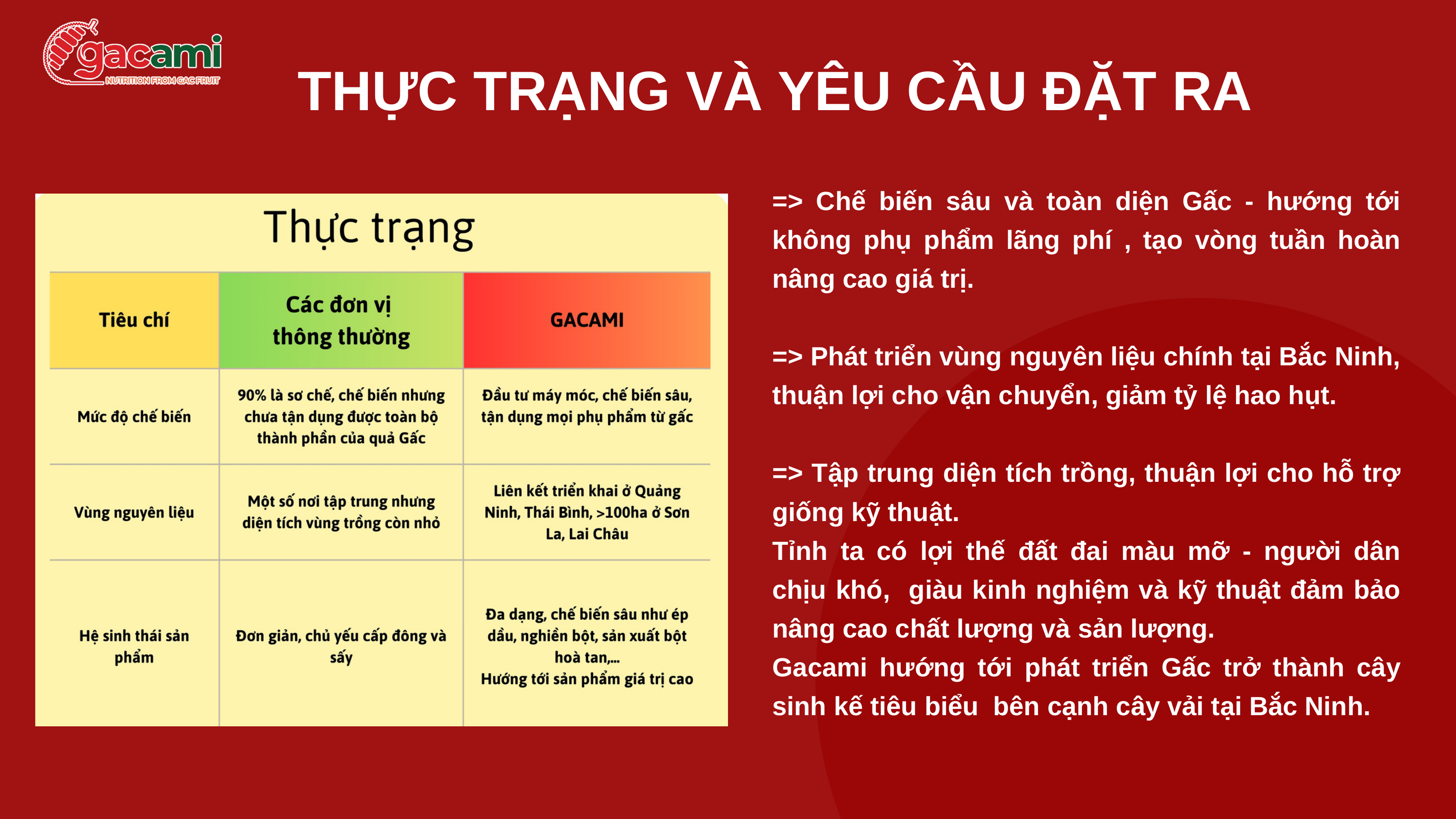

THỰC TRẠNG VÀ YÊU CẦU ĐẶT RA
=> Chế biến sâu và toàn diện Gấc - hướng tới không phụ phẩm lãng phí , tạo vòng tuần hoàn nâng cao giá trị.

=> Phát triển vùng nguyên liệu chính tại Bắc Ninh, thuận lợi cho vận chuyển, giảm tỷ lệ hao hụt.

=> Tập trung diện tích trồng, thuận lợi cho hỗ trợ giống kỹ thuật.
Tỉnh ta có lợi thế đất đai màu mỡ - người dân chịu khó,  giàu kinh nghiệm và kỹ thuật đảm bảo nâng cao chất lượng và sản lượng.
Gacami hướng tới phát triển Gấc trở thành cây sinh kế tiêu biểu  bên cạnh cây vải tại Bắc Ninh.